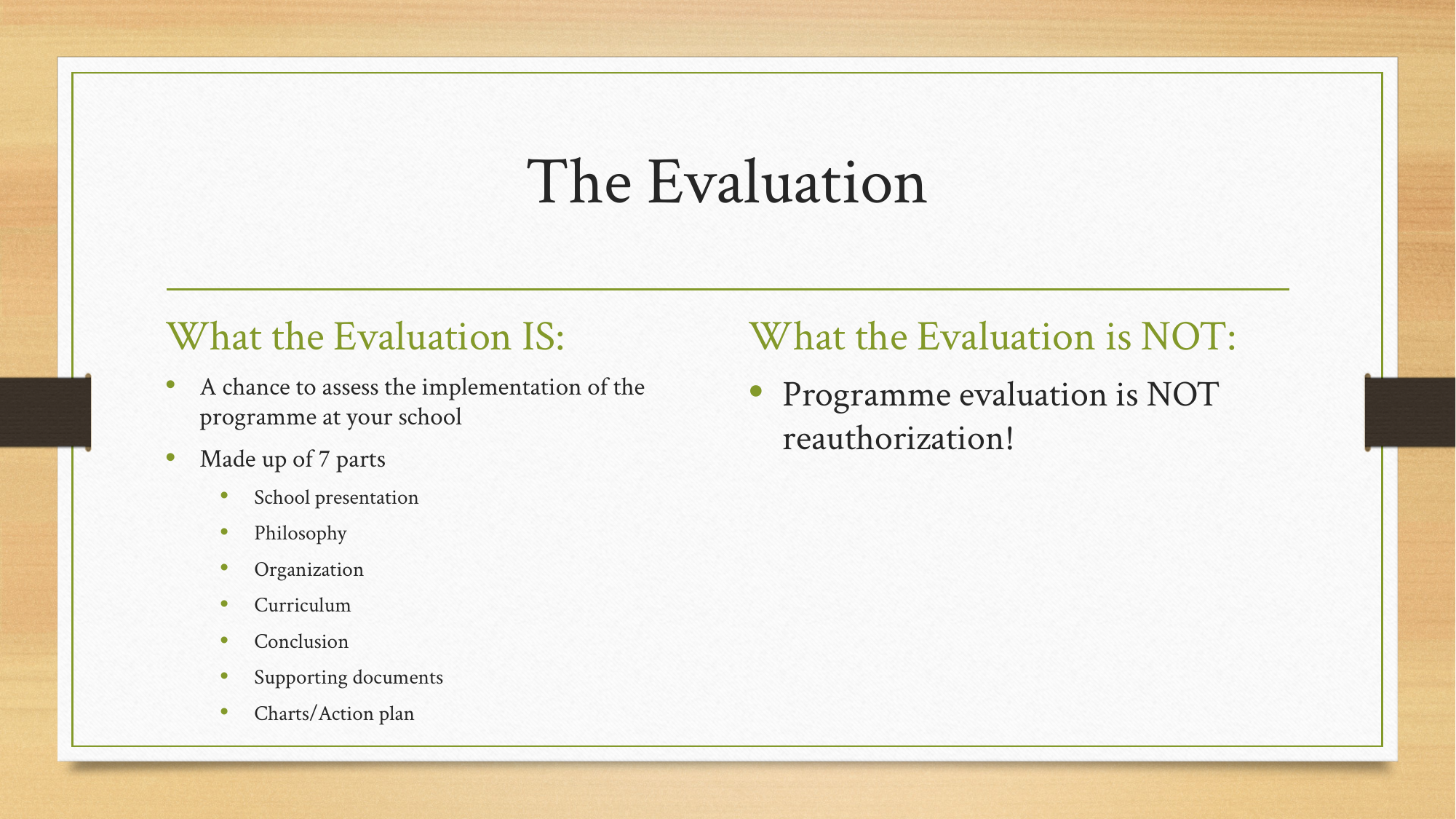

# The Evaluation
What the Evaluation IS:
What the Evaluation is NOT:
A chance to assess the implementation of the programme at your school
Made up of 7 parts
School presentation
Philosophy
Organization
Curriculum
Conclusion
Supporting documents
Charts/Action plan
Programme evaluation is NOT reauthorization!